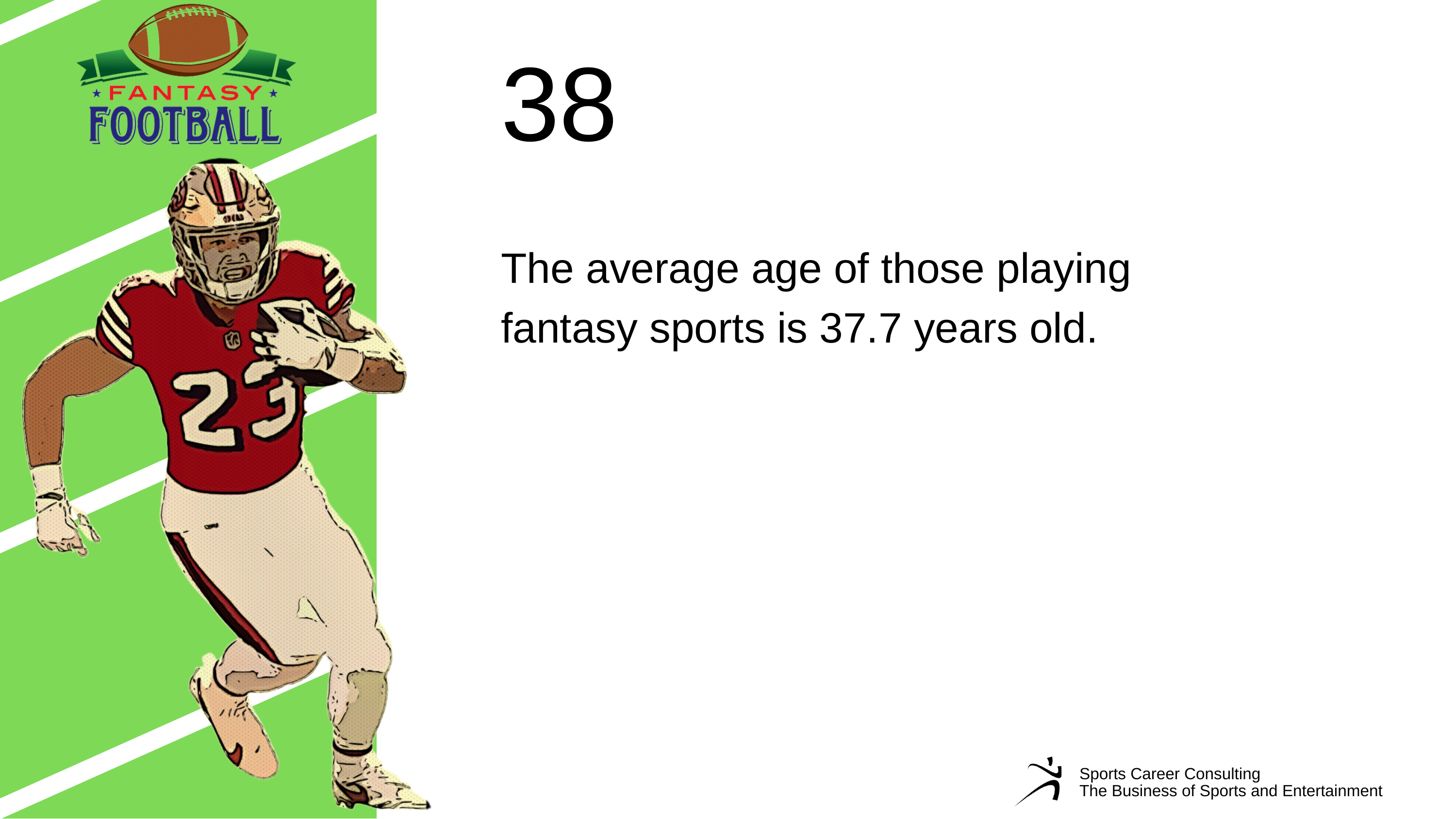

38

The average age of those playing fantasy sports is 37.7 years old.

Sports Career Consulting
The Business of Sports and Entertainment